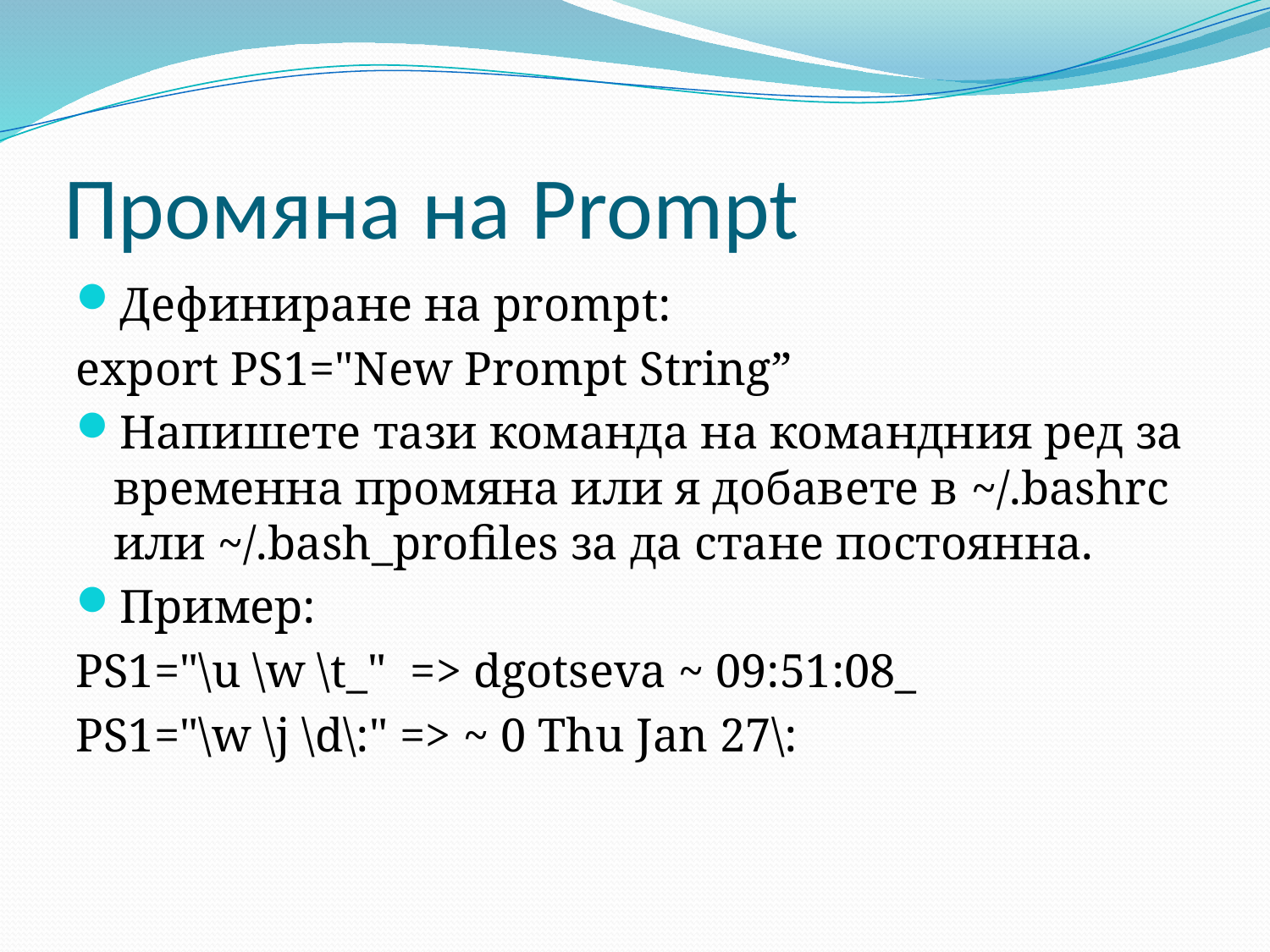

# Промяна на Prompt
Дефиниране на prompt:
export PS1="New Prompt String”
Напишете тази команда на командния ред за временна промяна или я добавете в ~/.bashrc или ~/.bash_profiles за да стане постоянна.
Пример:
PS1="\u \w \t_"  => dgotseva ~ 09:51:08_
PS1="\w \j \d\:" => ~ 0 Thu Jan 27\: